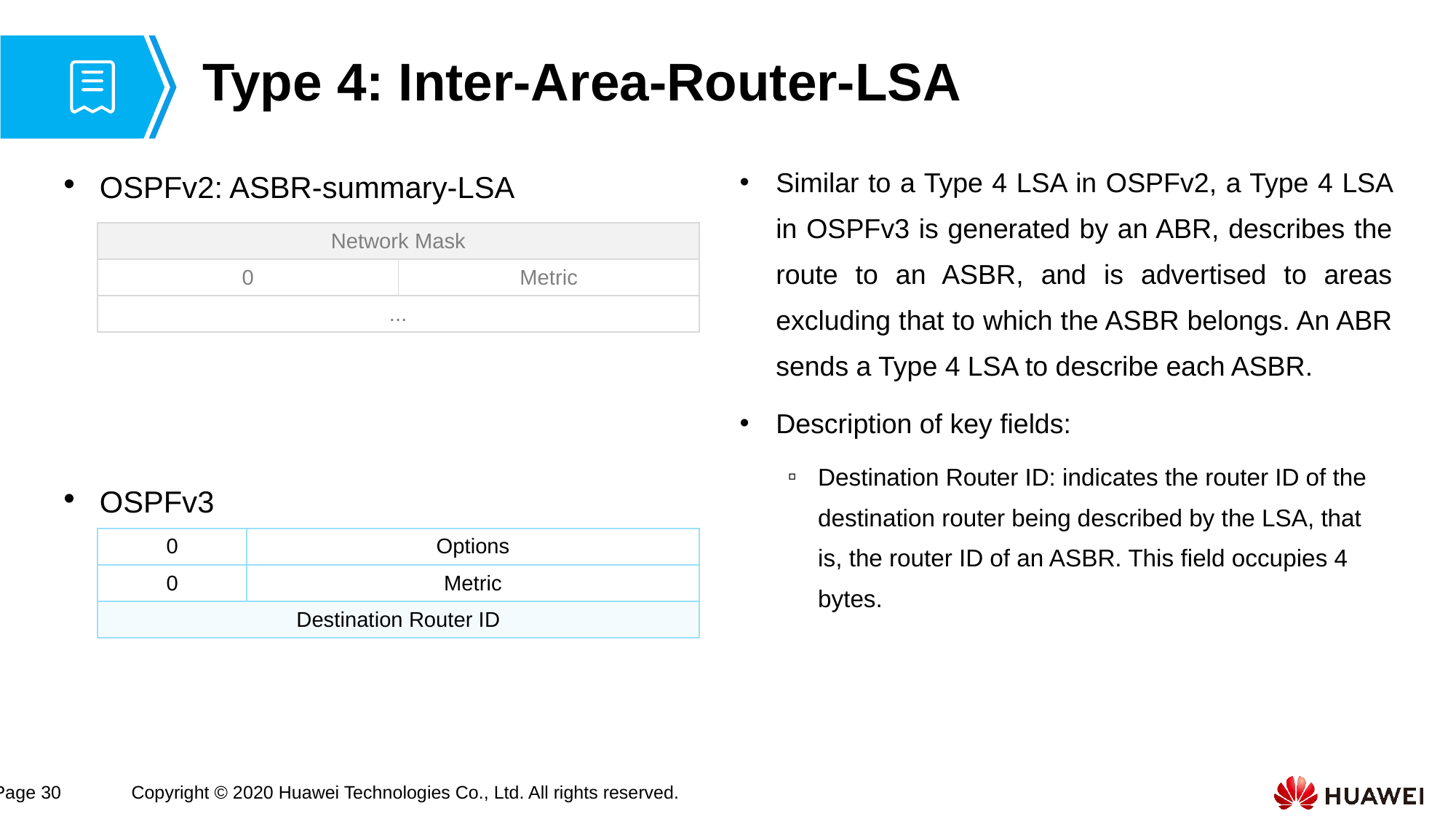

# Type 4: Inter-Area-Router-LSA
Similar to a Type 4 LSA in OSPFv2, a Type 4 LSA in OSPFv3 is generated by an ABR, describes the route to an ASBR, and is advertised to areas excluding that to which the ASBR belongs. An ABR sends a Type 4 LSA to describe each ASBR.
Description of key fields:
Destination Router ID: indicates the router ID of the destination router being described by the LSA, that is, the router ID of an ASBR. This field occupies 4 bytes.
OSPFv2: ASBR-summary-LSA

OSPFv3
| Network Mask |  |
| --- | --- |
| 0 | Metric |
| ... |  |
| 0 | Options |
| --- | --- |
| 0 | Metric |
| Destination Router ID |  |